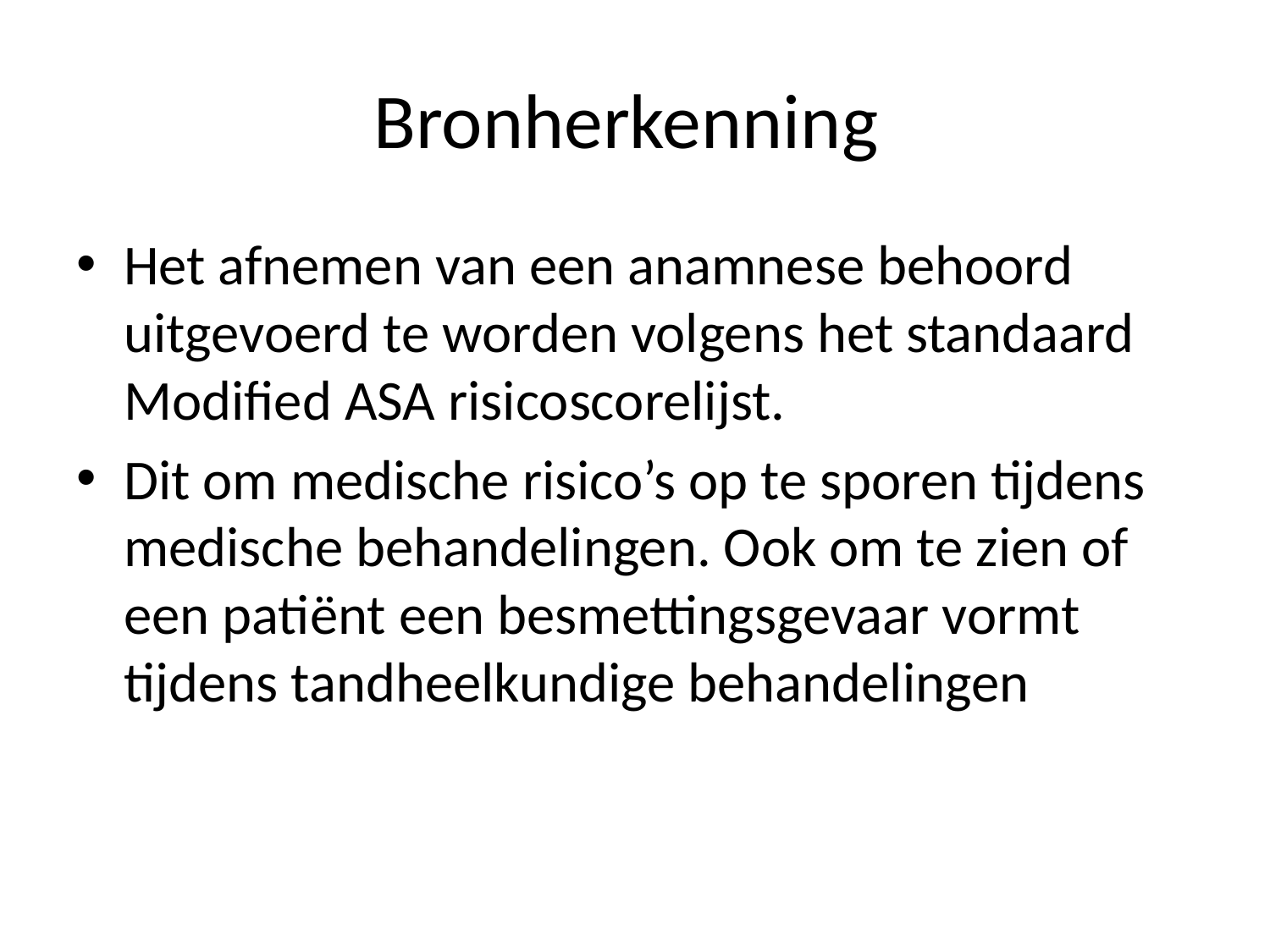

# Bronherkenning
Het afnemen van een anamnese behoord uitgevoerd te worden volgens het standaard Modified ASA risicoscorelijst.
Dit om medische risico’s op te sporen tijdens medische behandelingen. Ook om te zien of een patiënt een besmettingsgevaar vormt tijdens tandheelkundige behandelingen